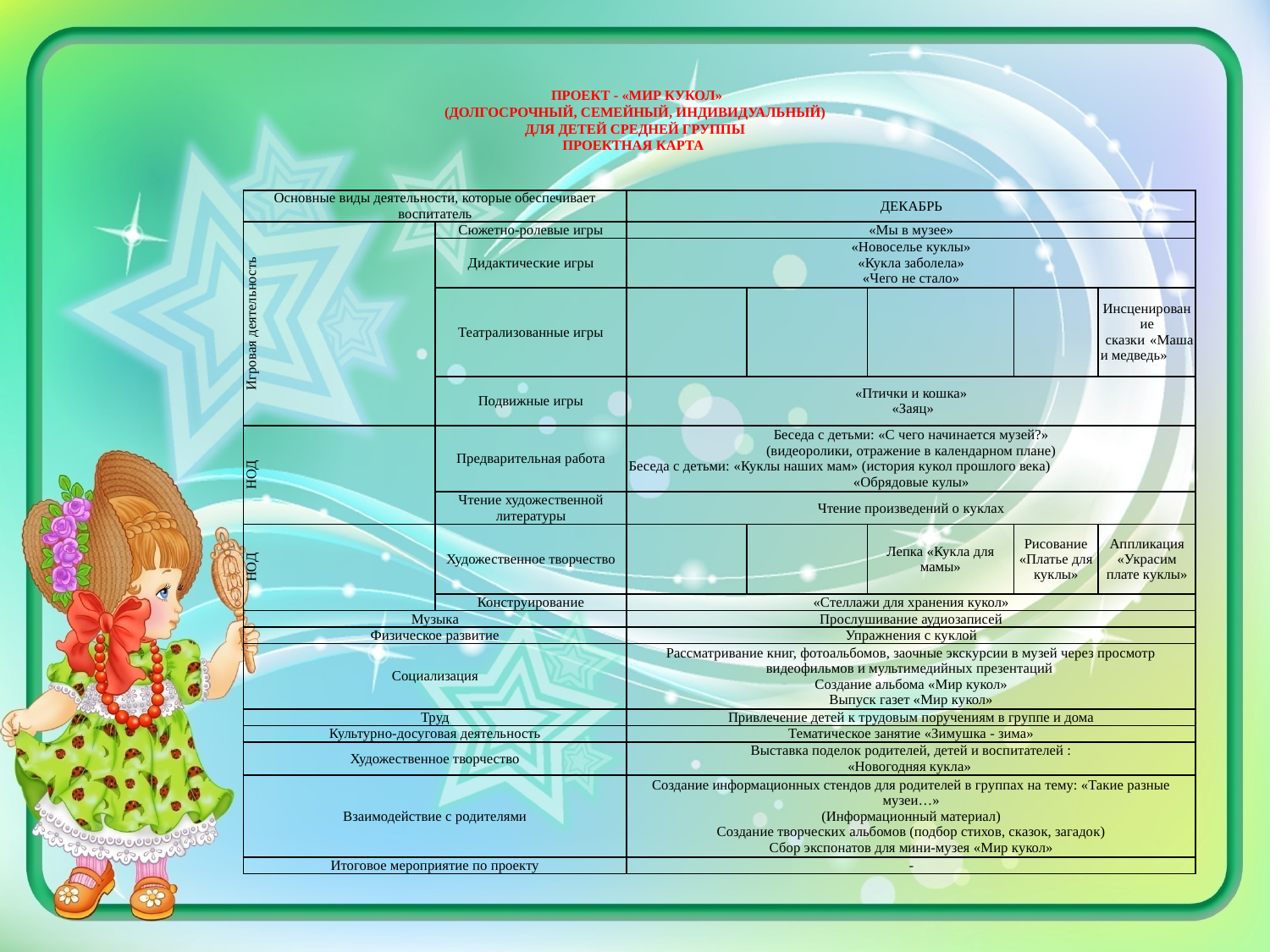

# ПРОЕКТ - «МИР КУКОЛ» (ДОЛГОСРОЧНЫЙ, СЕМЕЙНЫЙ, ИНДИВИДУАЛЬНЫЙ) ДЛЯ ДЕТЕЙ СРЕДНЕЙ ГРУППЫ ПРОЕКТНАЯ КАРТА
| Основные виды деятельности, которые обеспечивает воспитатель |  | ДЕКАБРЬ |  |  |  |  |
| --- | --- | --- | --- | --- | --- | --- |
| Игровая деятельность | Сюжетно-ролевые игры | «Мы в музее» |  |  |  |  |
|  | Дидактические игры | «Новоселье куклы» «Кукла заболела» «Чего не стало» |  |  |  |  |
|  | Театрализованные игры |  |  |  |  | Инсценирование сказки «Маша и медведь» |
|  | Подвижные игры | «Птички и кошка» «Заяц» |  |  |  |  |
| НОД | Предварительная работа | Беседа с детьми: «С чего начинается музей?» (видеоролики, отражение в календарном плане) Беседа с детьми: «Куклы наших мам» (история кукол прошлого века) «Обрядовые кулы» |  |  |  |  |
|  | Чтение художественной литературы | Чтение произведений о куклах |  |  |  |  |
| НОД | Художественное творчество |  |  | Лепка «Кукла для мамы» | Рисование «Платье для куклы» | Аппликация «Украсим плате куклы» |
|  | Конструирование | «Стеллажи для хранения кукол» |  |  |  |  |
| Музыка |  | Прослушивание аудиозаписей |  |  |  |  |
| Физическое развитие |  | Упражнения с куклой |  |  |  |  |
| Социализация |  | Рассматривание книг, фотоальбомов, заочные экскурсии в музей через просмотр видеофильмов и мультимедийных презентаций Создание альбома «Мир кукол» Выпуск газет «Мир кукол» |  |  |  |  |
| Труд |  | Привлечение детей к трудовым поручениям в группе и дома |  |  |  |  |
| Культурно-досуговая деятельность |  | Тематическое занятие «Зимушка - зима» |  |  |  |  |
| Художественное творчество |  | Выставка поделок родителей, детей и воспитателей : «Новогодняя кукла» |  |  |  |  |
| Взаимодействие с родителями |  | Создание информационных стендов для родителей в группах на тему: «Такие разные музеи…» (Информационный материал) Создание творческих альбомов (подбор стихов, сказок, загадок) Сбор экспонатов для мини-музея «Мир кукол» |  |  |  |  |
| Итоговое мероприятие по проекту |  | - |  |  |  |  |